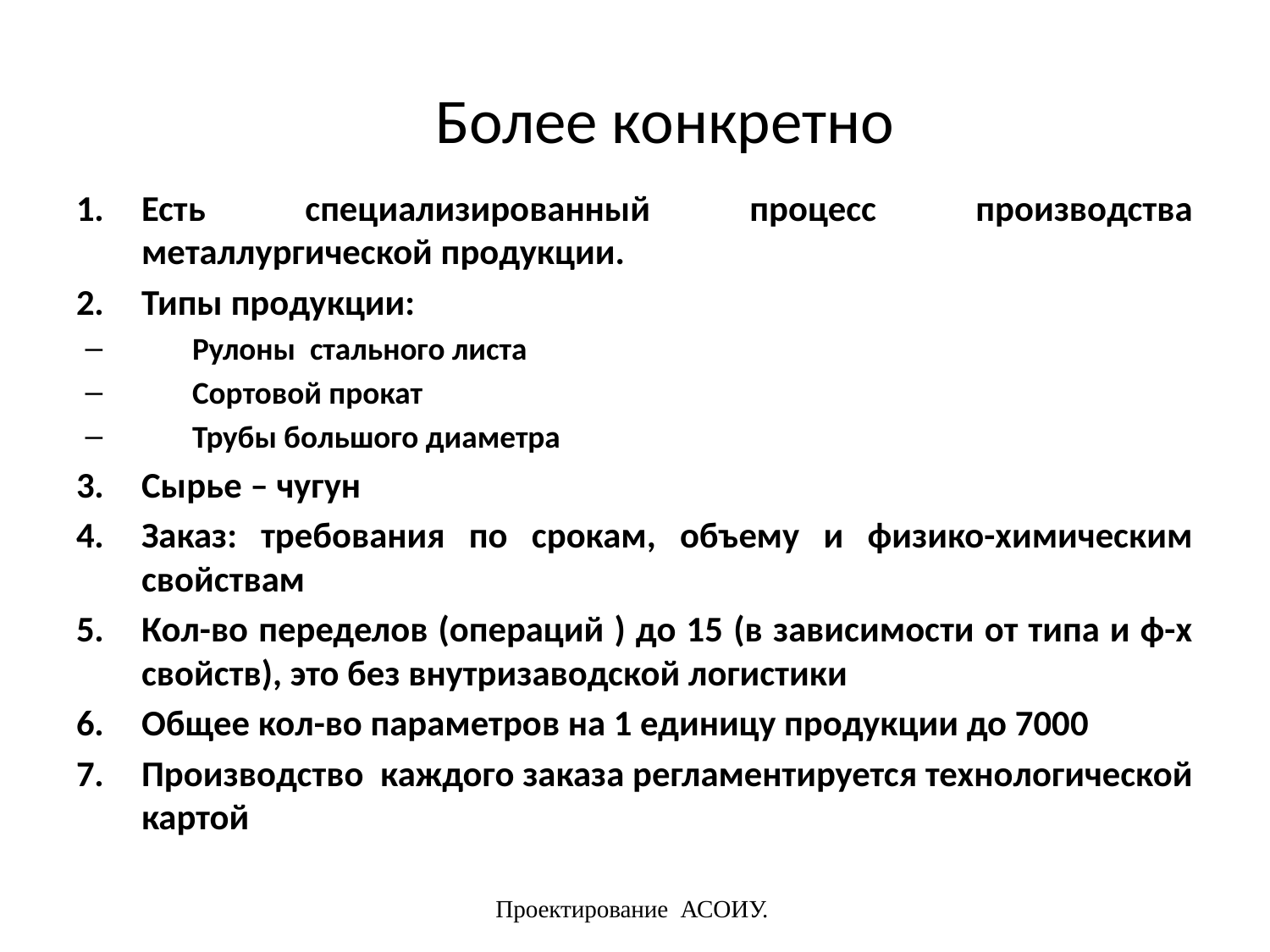

# Более конкретно
Есть специализированный процесс производства металлургической продукции.
Типы продукции:
Рулоны  стального листа
Сортовой прокат
Трубы большого диаметра
Сырье – чугун
Заказ: требования по срокам, объему и физико-химическим свойствам
Кол-во переделов (операций ) до 15 (в зависимости от типа и ф-х свойств), это без внутризаводской логистики
Общее кол-во параметров на 1 единицу продукции до 7000
Производство  каждого заказа регламентируется технологической картой

Проектирование  АСОИУ.